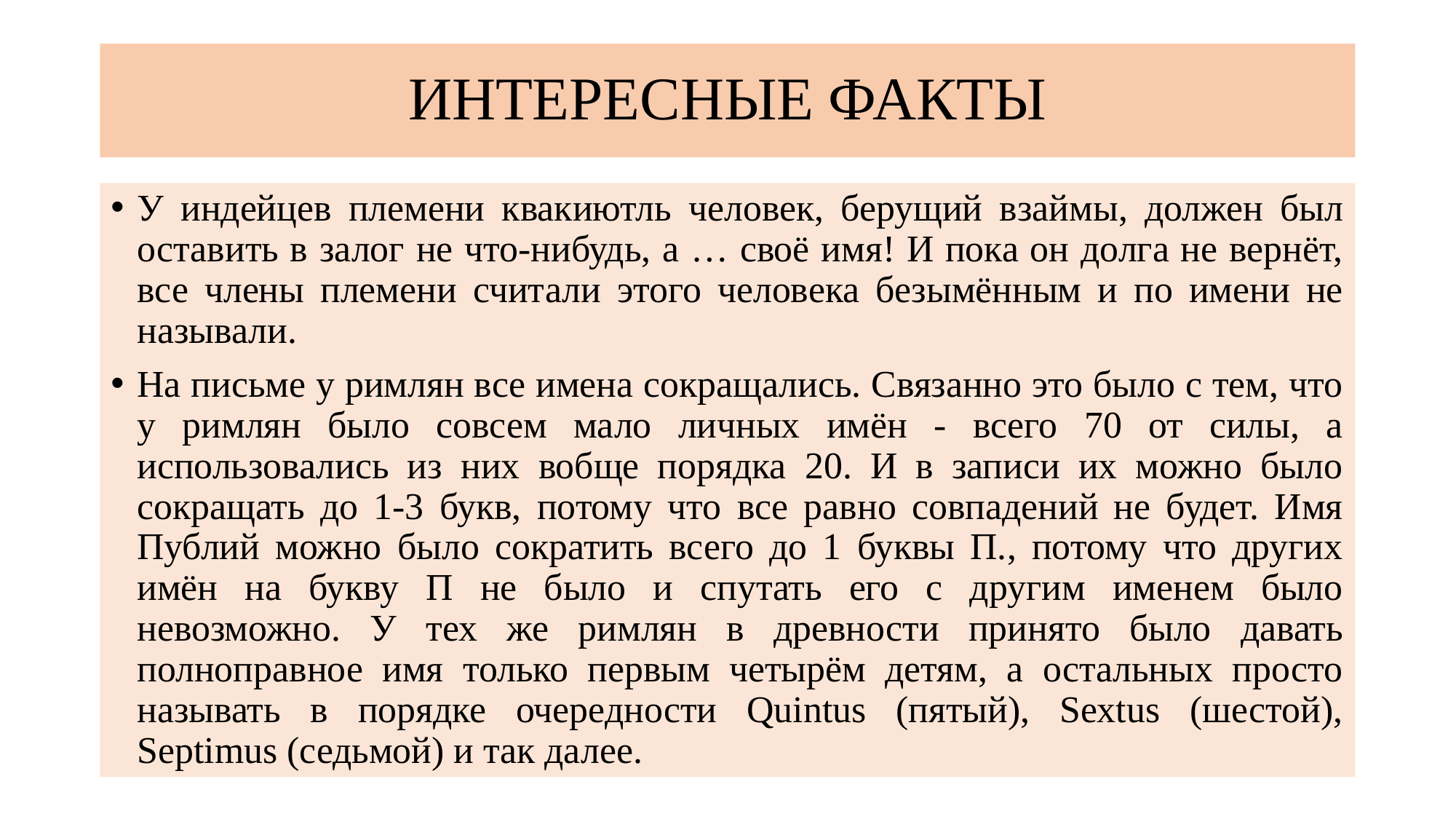

# ИНТЕРЕСНЫЕ ФАКТЫ
У индейцев племени квакиютль человек, берущий взаймы, должен был оставить в залог не что-нибудь, а … своё имя! И пока он долга не вернёт, все члены племени считали этого человека безымённым и по имени не называли.
На письме у римлян все имена сокращались. Связанно это было с тем, что у римлян было совсем мало личных имён - всего 70 от силы, а использовались из них вобще порядка 20. И в записи их можно было сокращать до 1-3 букв, потому что все равно совпадений не будет. Имя Публий можно было сократить всего до 1 буквы П., потому что других имён на букву П не было и спутать его с другим именем было невозможно. У тех же римлян в древности принято было давать полноправное имя только первым четырём детям, а остальных просто называть в порядке очередности Quintus (пятый), Sextus (шестой), Septimus (седьмой) и так далее.